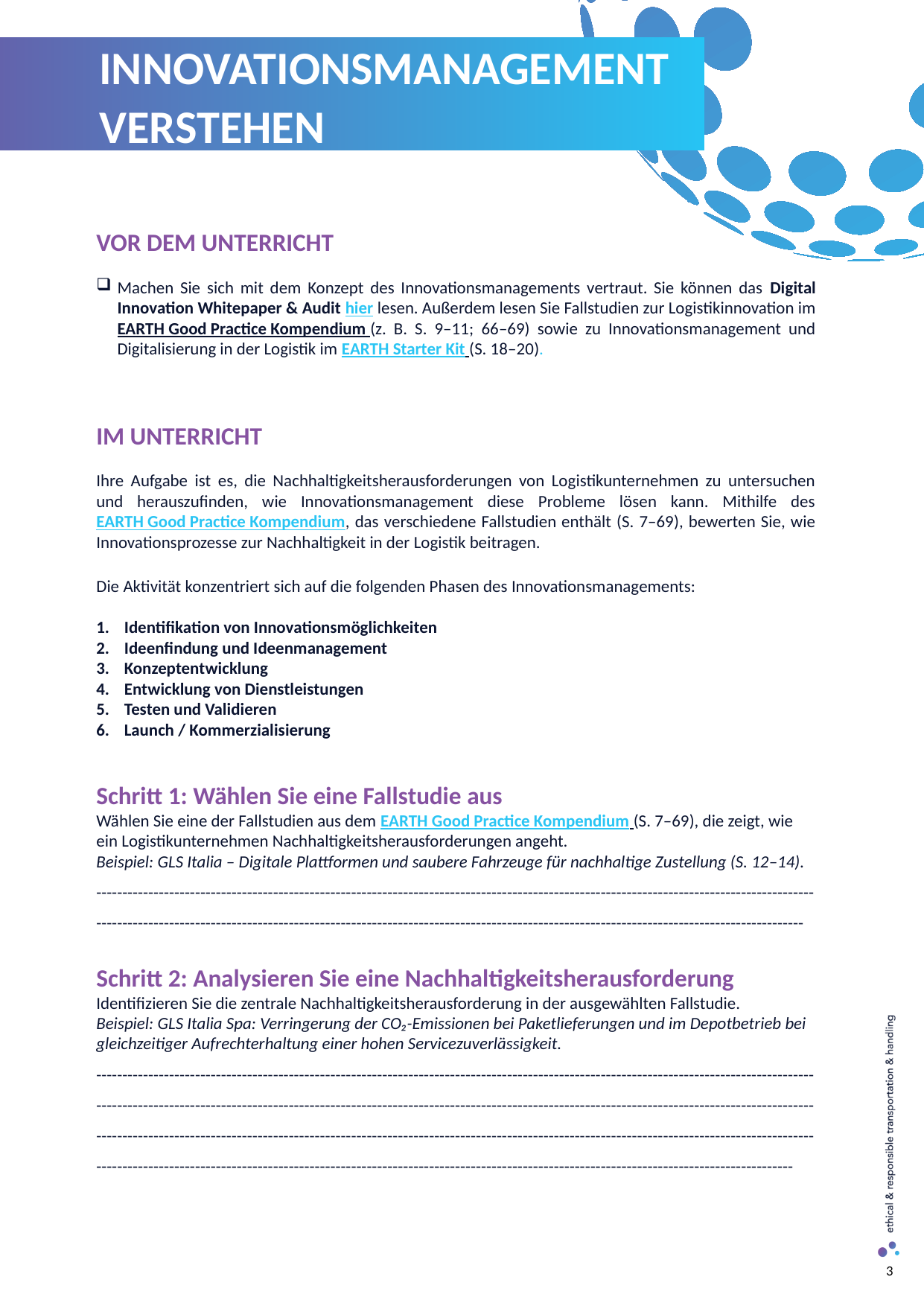

INNOVATIONSMANAGEMENT VERSTEHEN
VOR DEM UNTERRICHT

Machen Sie sich mit dem Konzept des Innovationsmanagements vertraut. Sie können das Digital Innovation Whitepaper & Audit hier lesen. Außerdem lesen Sie Fallstudien zur Logistikinnovation im EARTH Good Practice Kompendium (z. B. S. 9–11; 66–69) sowie zu Innovationsmanagement und Digitalisierung in der Logistik im EARTH Starter Kit (S. 18–20).

IM UNTERRICHT

Ihre Aufgabe ist es, die Nachhaltigkeitsherausforderungen von Logistikunternehmen zu untersuchen und herauszufinden, wie Innovationsmanagement diese Probleme lösen kann. Mithilfe des EARTH Good Practice Kompendium, das verschiedene Fallstudien enthält (S. 7–69), bewerten Sie, wie Innovationsprozesse zur Nachhaltigkeit in der Logistik beitragen.
Die Aktivität konzentriert sich auf die folgenden Phasen des Innovationsmanagements:

Identifikation von Innovationsmöglichkeiten
Ideenfindung und Ideenmanagement
Konzeptentwicklung
Entwicklung von Dienstleistungen
Testen und Validieren
Launch / Kommerzialisierung

Schritt 1: Wählen Sie eine Fallstudie aus
Wählen Sie eine der Fallstudien aus dem EARTH Good Practice Kompendium (S. 7–69), die zeigt, wie ein Logistikunternehmen Nachhaltigkeitsherausforderungen angeht.
Beispiel: GLS Italia – Digitale Plattformen und saubere Fahrzeuge für nachhaltige Zustellung (S. 12–14).
----------------------------------------------------------------------------------------------------------------------------------------------------------------------------------------------------------------------------------------------------------------------------------

Schritt 2: Analysieren Sie eine Nachhaltigkeitsherausforderung
Identifizieren Sie die zentrale Nachhaltigkeitsherausforderung in der ausgewählten Fallstudie.
Beispiel: GLS Italia Spa: Verringerung der CO₂-Emissionen bei Paketlieferungen und im Depotbetrieb bei gleichzeitiger Aufrechterhaltung einer hohen Servicezuverlässigkeit.
--------------------------------------------------------------------------------------------------------------------------------------------------------------------------------------------------------------------------------------------------------------------------------------------------------------------------------------------------------------------------------------------------------------------------------------------------------------------------------------------------------------------------------------------------------------------
3